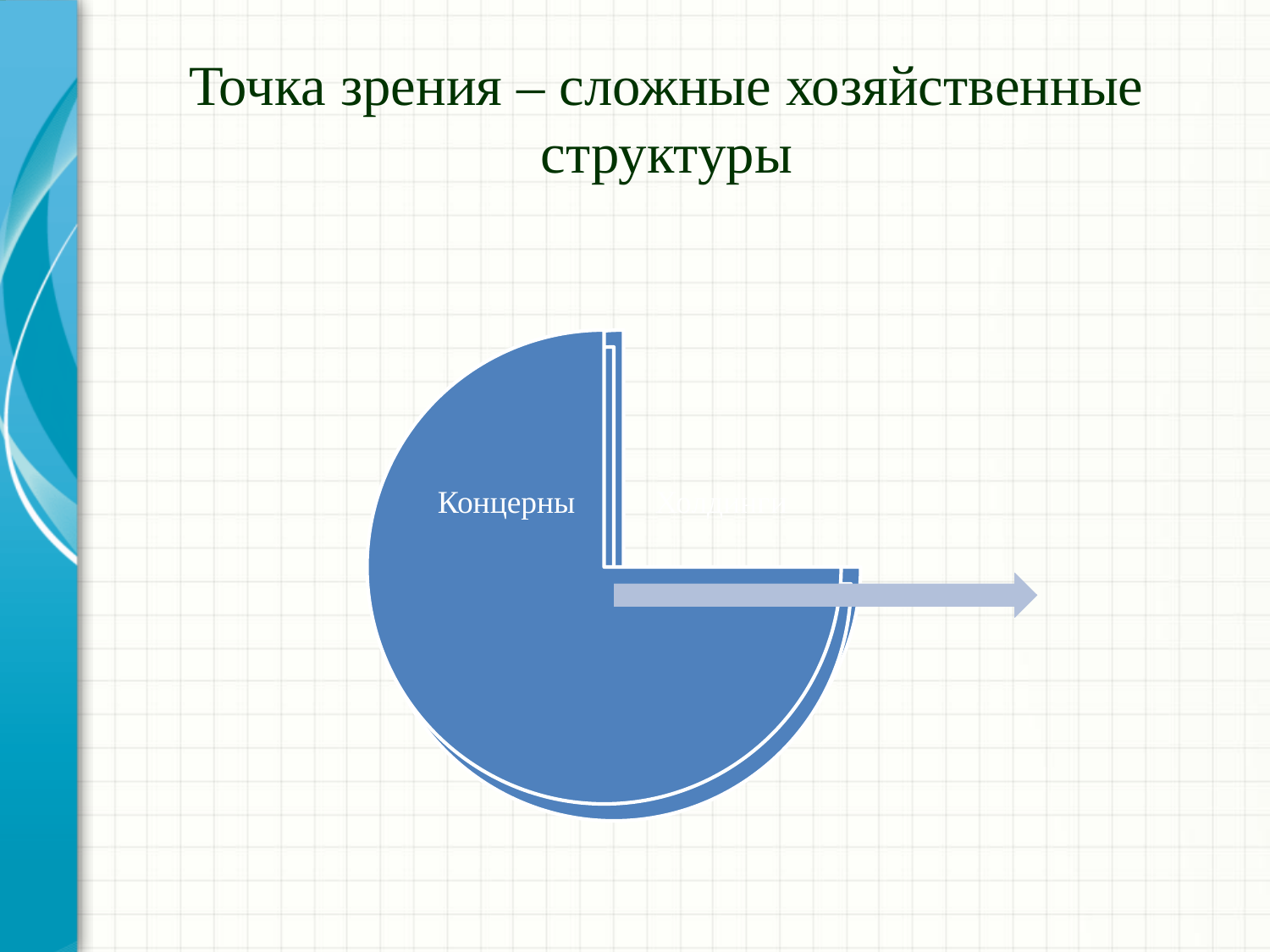

# Точка зрения – сложные хозяйственные структуры
Холдинги
Финансово-промышленные группы (ранее)
Концерны